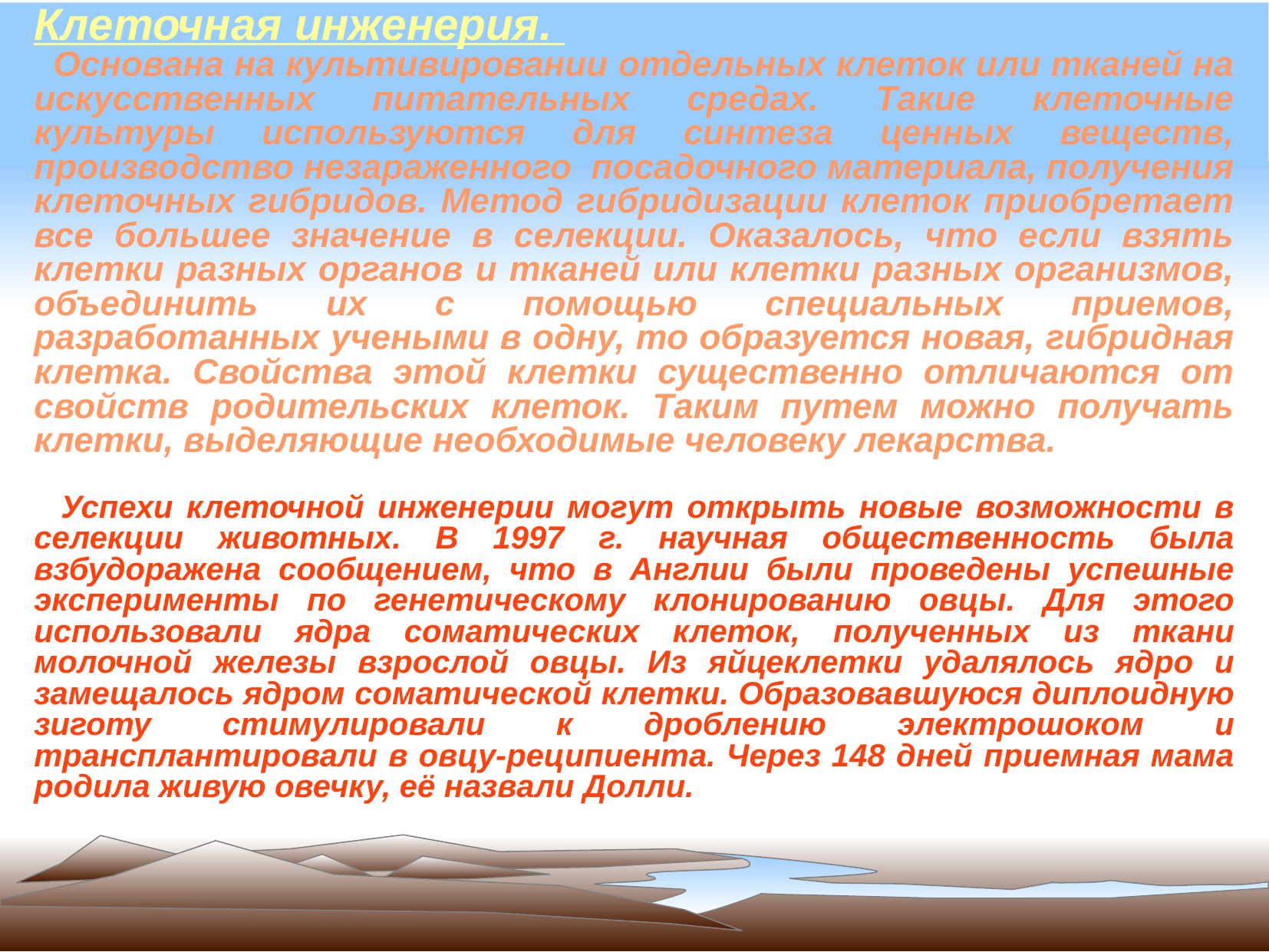

Клеточная инженерия.
  Основана на культивировании отдельных клеток или тканей на искусственных питательных средах. Такие клеточные культуры используются для синтеза ценных веществ, производство незараженного  посадочного материала, получения клеточных гибридов. Метод гибридизации клеток приобретает все большее значение в селекции. Оказалось, что если взять клетки разных органов и тканей или клетки разных организмов, объединить их с помощью специальных приемов, разработанных учеными в одну, то образуется новая, гибридная клетка. Свойства этой клетки существенно отличаются от свойств родительских клеток. Таким путем можно получать клетки, выделяющие необходимые человеку лекарства.

  Успехи клеточной инженерии могут открыть новые возможности в селекции животных. В 1997 г. научная общественность была взбудоражена сообщением, что в Англии были проведены успешные эксперименты по генетическому клонированию овцы. Для этого использовали ядра соматических клеток, полученных из ткани молочной железы взрослой овцы. Из яйцеклетки удалялось ядро и замещалось ядром соматической клетки. Образовавшуюся диплоидную зиготу стимулировали к дроблению электрошоком и трансплантировали в овцу-реципиента. Через 148 дней приемная мама родила живую овечку, её назвали Долли.